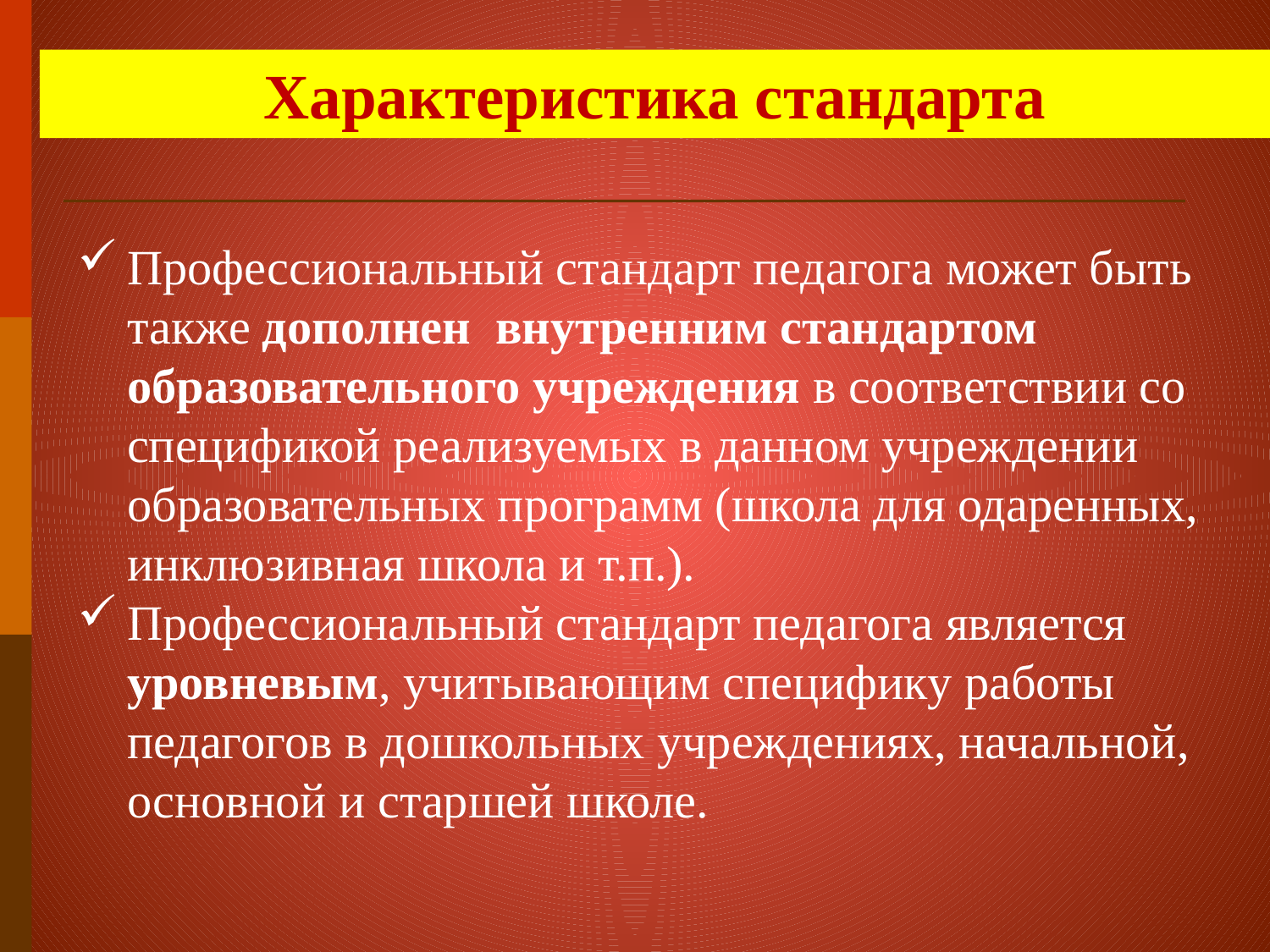

Характеристика стандарта

Профессиональный стандарт педагога может быть также дополнен  внутренним стандартом образовательного учреждения в соответствии со спецификой реализуемых в данном учреждении образовательных программ (школа для одаренных, инклюзивная школа и т.п.).
Профессиональный стандарт педагога является уровневым, учитывающим специфику работы педагогов в дошкольных учреждениях, начальной, основной и старшей школе.